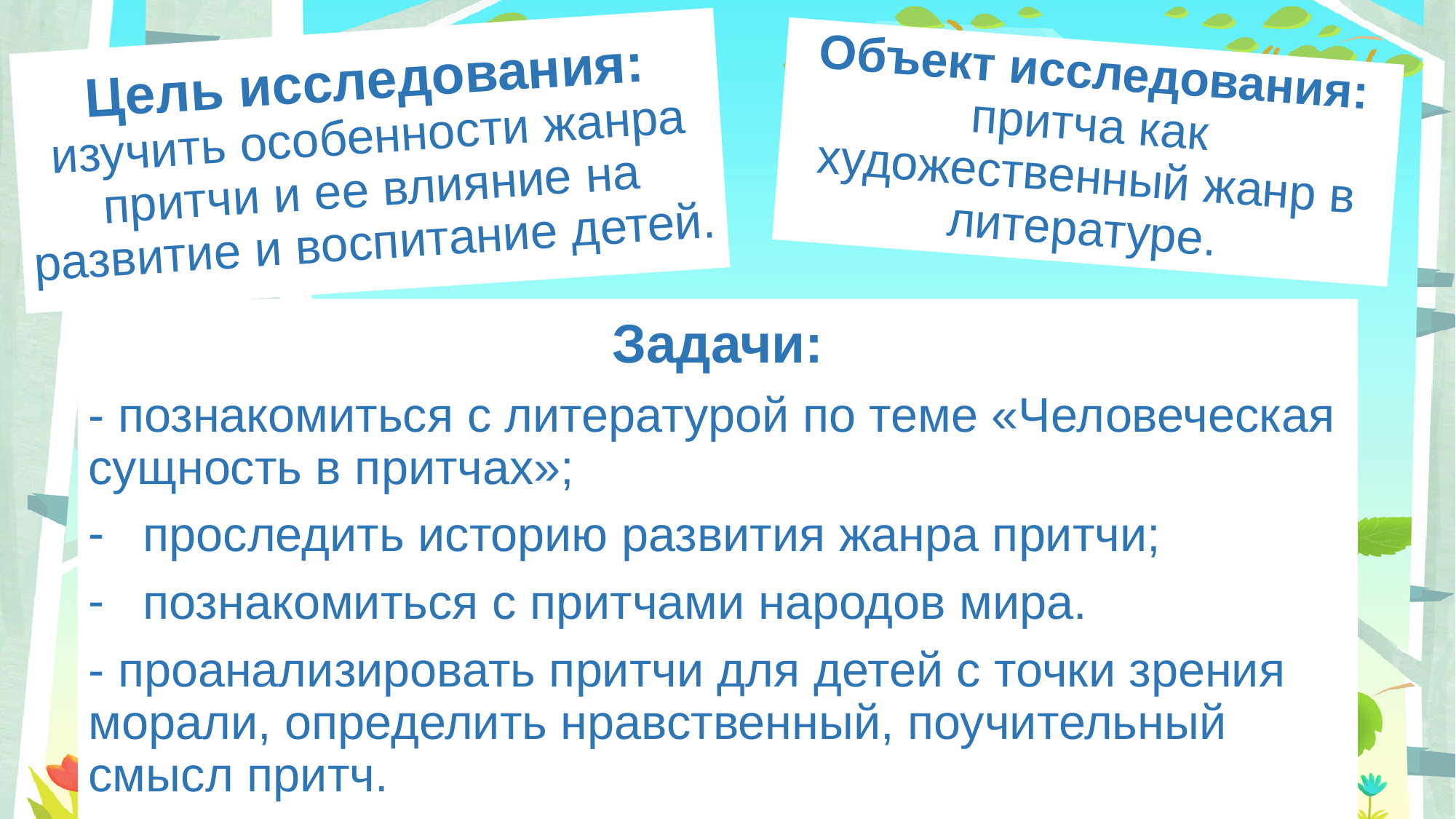

# Цель исследования: изучить особенности жанра притчи и ее влияние на развитие и воспитание детей.
Объект исследования: притча как художественный жанр в литературе.
Задачи:
- познакомиться с литературой по теме «Человеческая сущность в притчах»;
проследить историю развития жанра притчи;
познакомиться с притчами народов мира.
- проанализировать притчи для детей с точки зрения морали, определить нравственный, поучительный смысл притч.